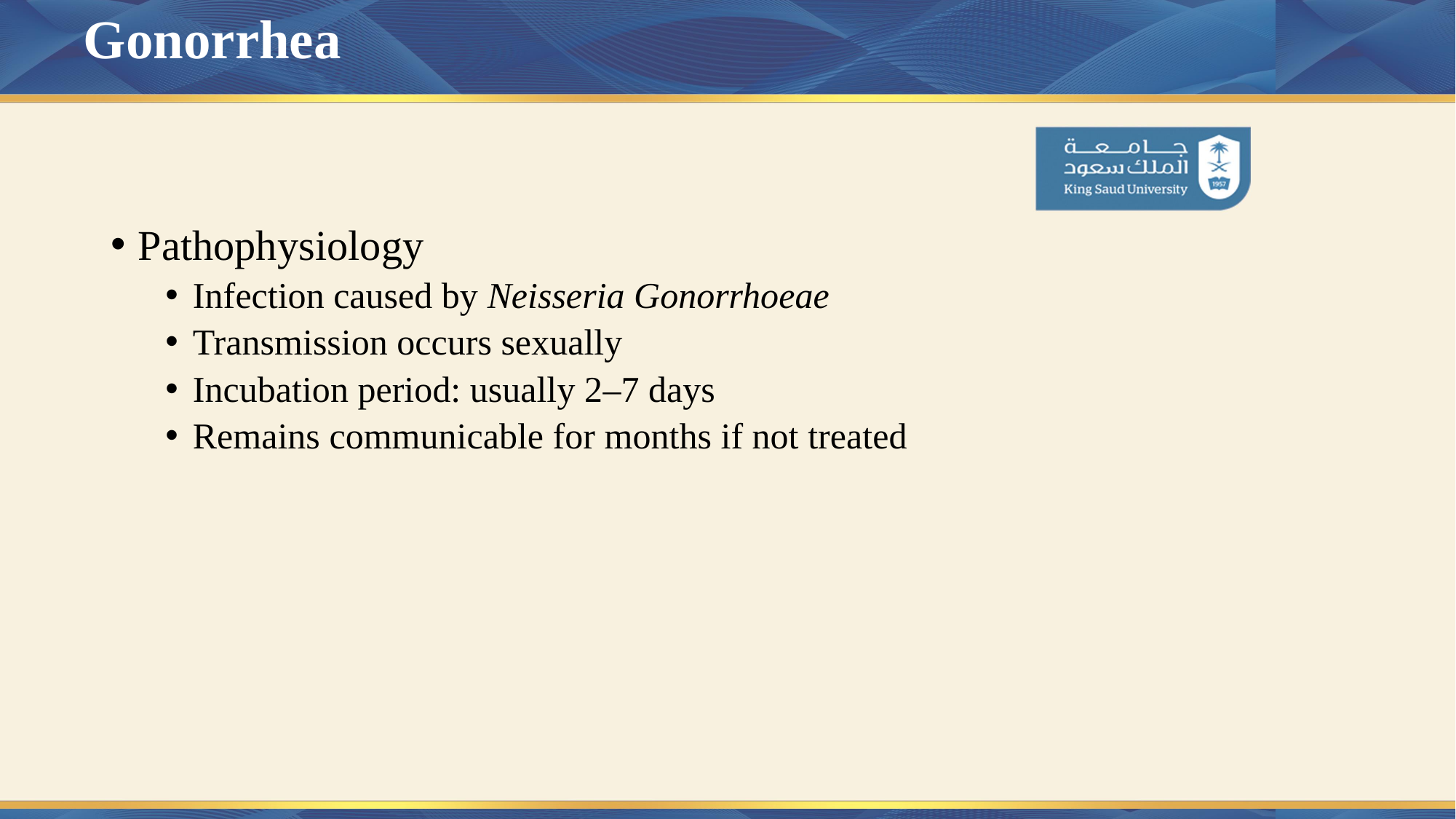

# Gonorrhea
Pathophysiology
Infection caused by Neisseria Gonorrhoeae
Transmission occurs sexually
Incubation period: usually 2–7 days
Remains communicable for months if not treated